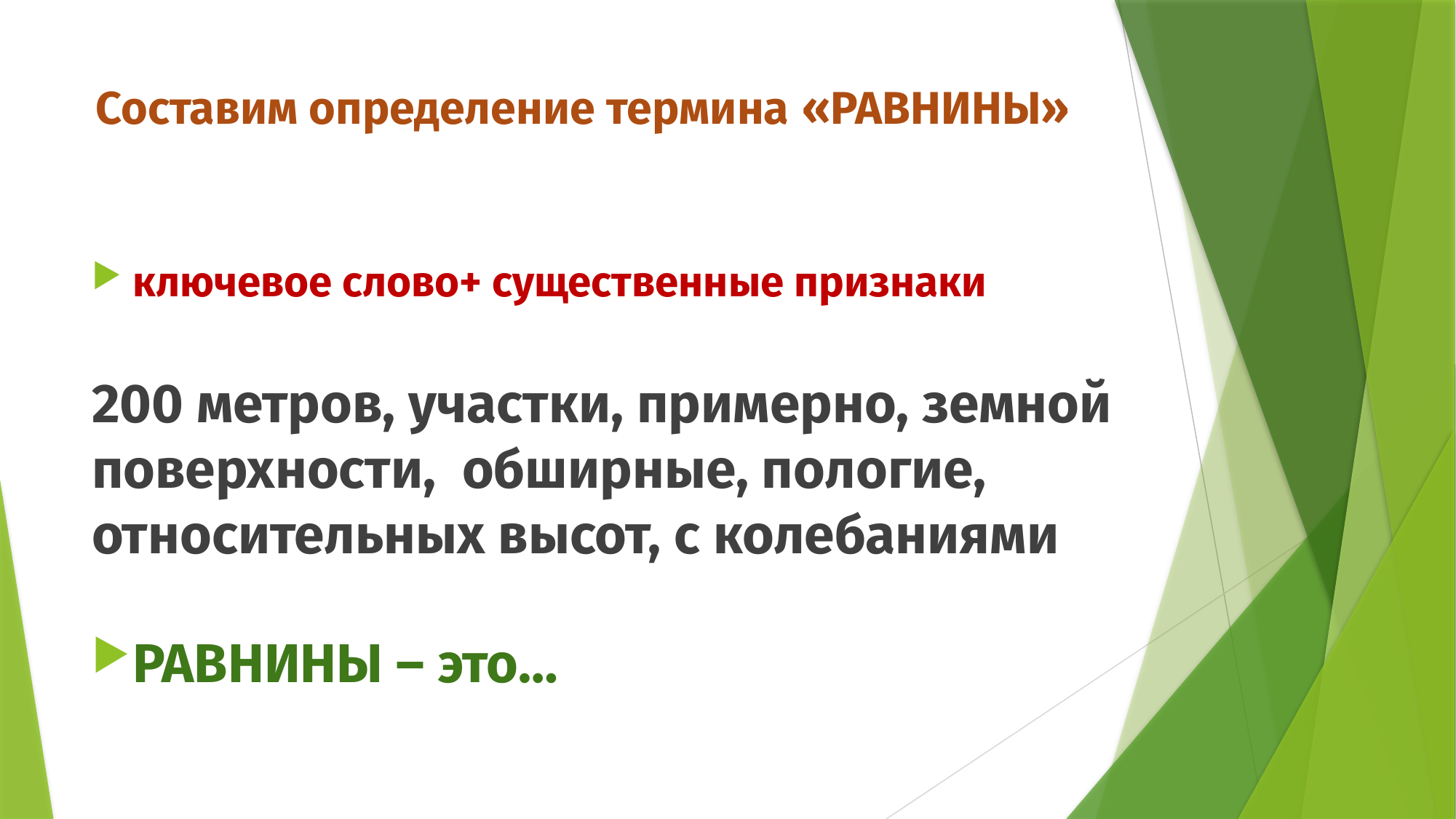

# Составим определение термина «РАВНИНЫ»
ключевое слово+ существенные признаки

200 метров, участки, примерно, земной поверхности,  обширные, пологие, относительных высот, с колебаниями

РАВНИНЫ – это…